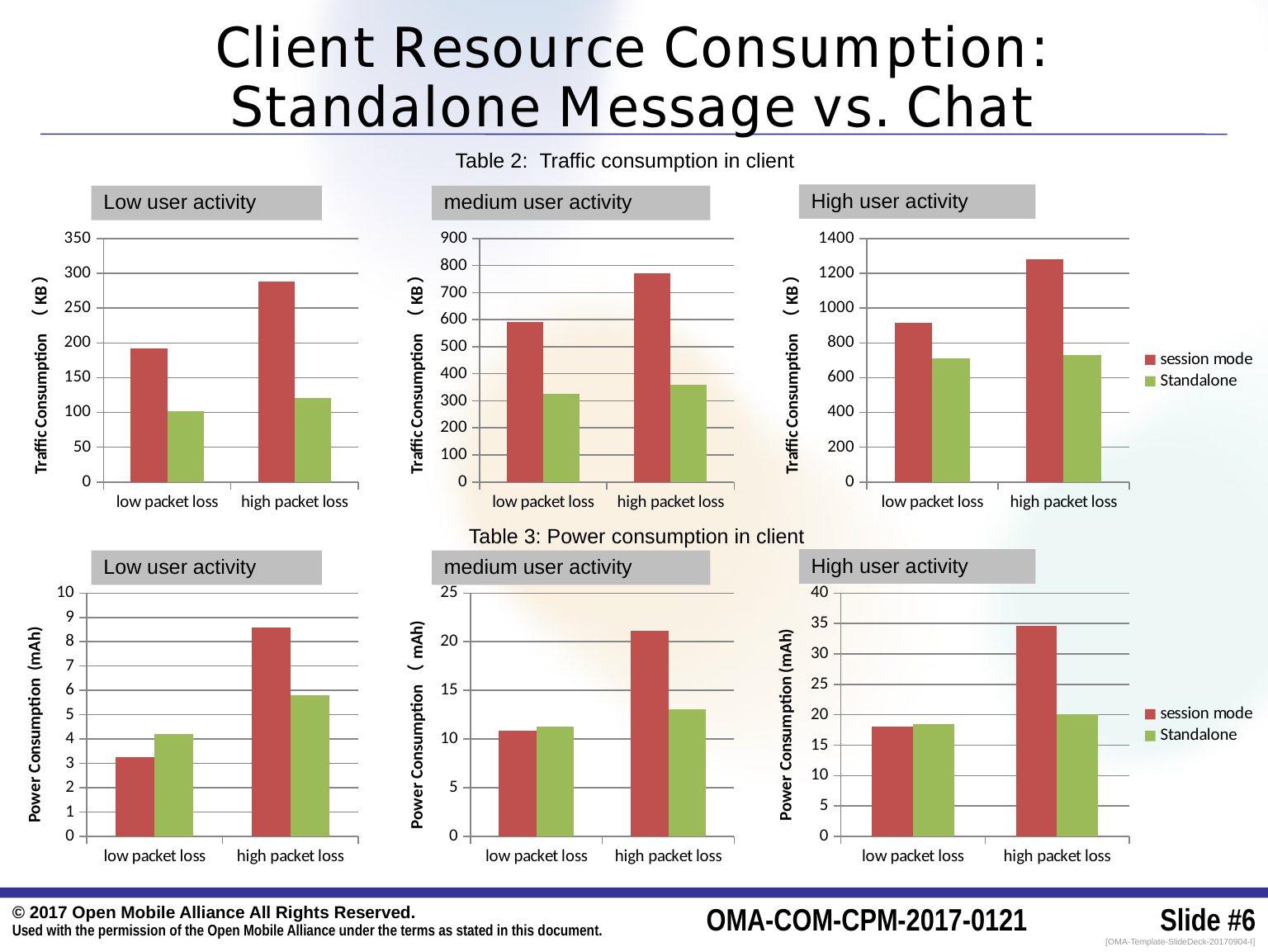

# Client Resource Consumption: Standalone Message vs. Chat
Table 2:  Traffic consumption in client
High user activity
Low user activity
medium user activity

### Chart

| Category | session mode | Standalone |
|---|---|---|
| low packet loss | 191.58 | 102.34 |
| high packet loss | 288.54 | 120.43 |

### Chart

| Category | session mode | Standalone |
|---|---|---|
| low packet loss | 592.26 | 326.89 |
| high packet loss | 771.51 | 360.1 |

### Chart

| Category | session mode | Standalone |
|---|---|---|
| low packet loss | 913.08 | 709.16 |
| high packet loss | 1280.02 | 731.1800000000003 |
Table 3: Power consumption in client
High user activity
Low user activity
medium user activity

### Chart

| Category | session mode | Standalone |
|---|---|---|
| low packet loss | 3.25 | 4.22 |
| high packet loss | 8.6 | 5.8199999999999985 |

### Chart

| Category | session mode | Standalone |
|---|---|---|
| low packet loss | 10.860000000000005 | 11.27 |
| high packet loss | 21.08 | 13.09 |

### Chart

| Category | session mode | Standalone |
|---|---|---|
| low packet loss | 18.12 | 18.52 |
| high packet loss | 34.62000000000001 | 20.09 |